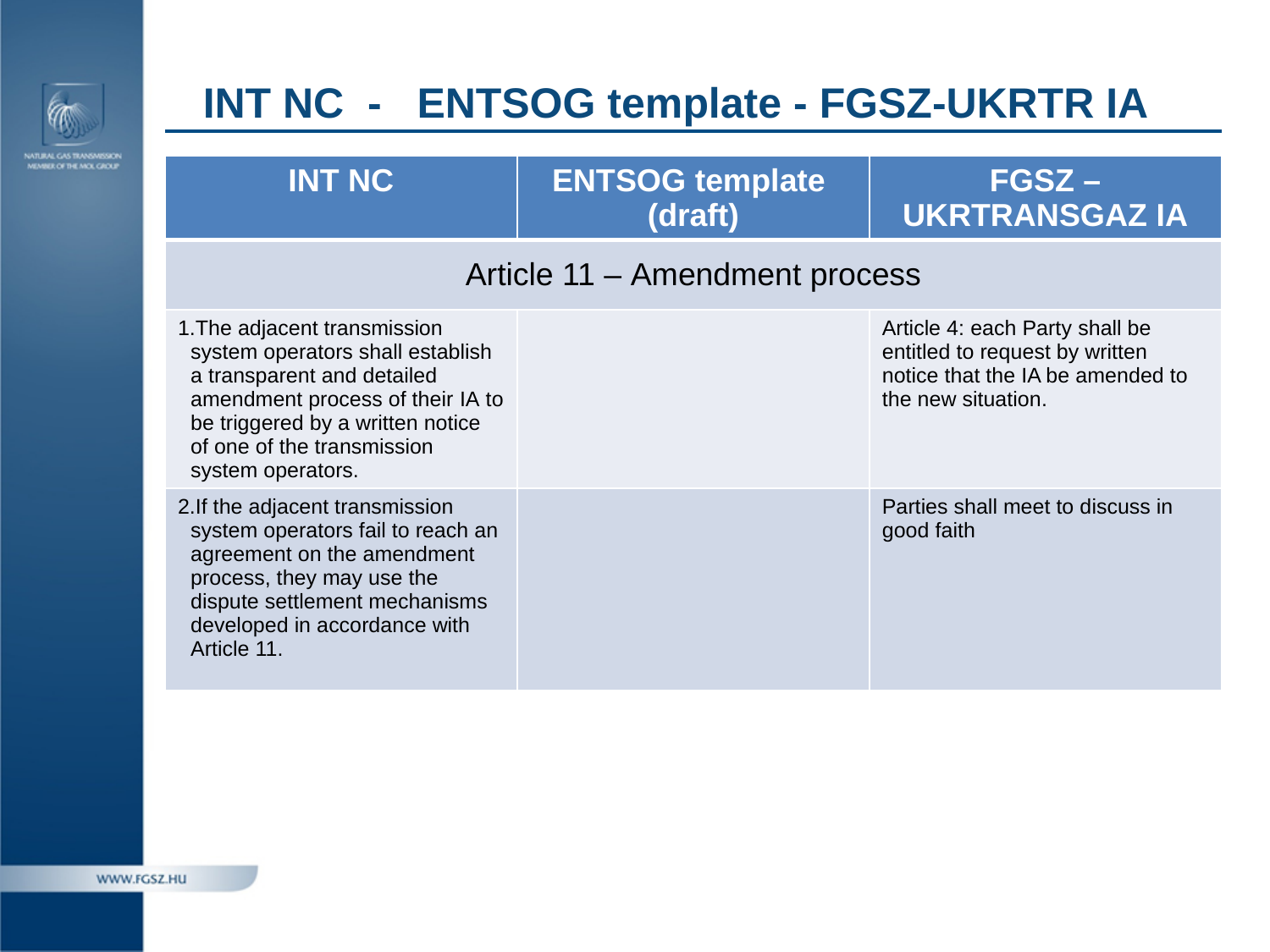

# INT NC  -   ENTSOG template - FGSZ-UKRTR IA
| INT NC | ENTSOG template (draft) | FGSZ – UKRTRANSGAZ IA |
| --- | --- | --- |
| Article 11 – Amendment process |  |  |
| 1.The adjacent transmission system operators shall establish a transparent and detailed amendment process of their IA to be triggered by a written notice of one of the transmission system operators. |  | Article 4: each Party shall be entitled to request by written notice that the IA be amended to the new situation. |
| 2.If the adjacent transmission system operators fail to reach an agreement on the amendment process, they may use the dispute settlement mechanisms developed in accordance with Article 11. |  | Parties shall meet to discuss in good faith |